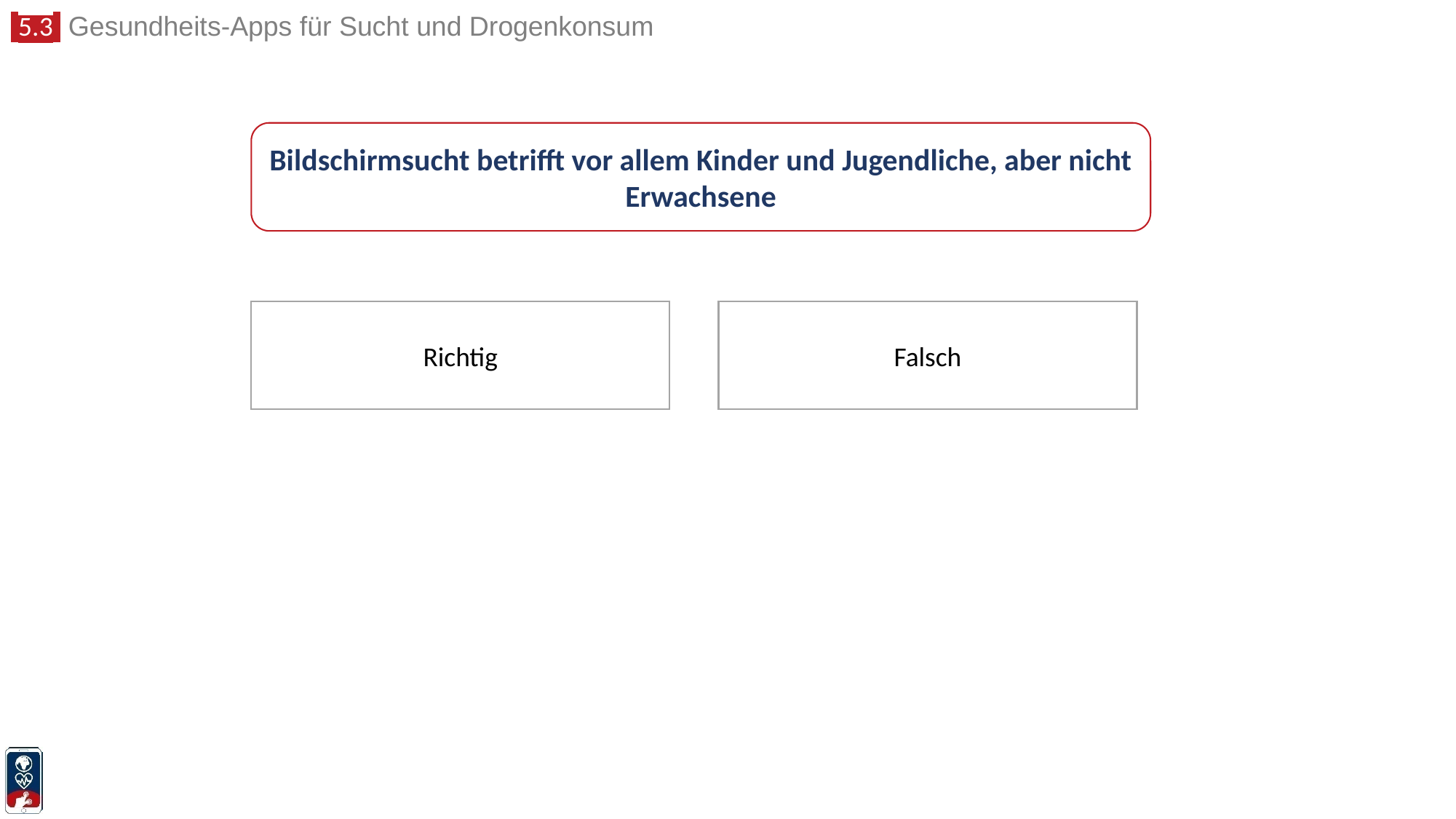

Bildschirmsucht betrifft vor allem Kinder und Jugendliche, aber nicht Erwachsene
Richtig
Falsch